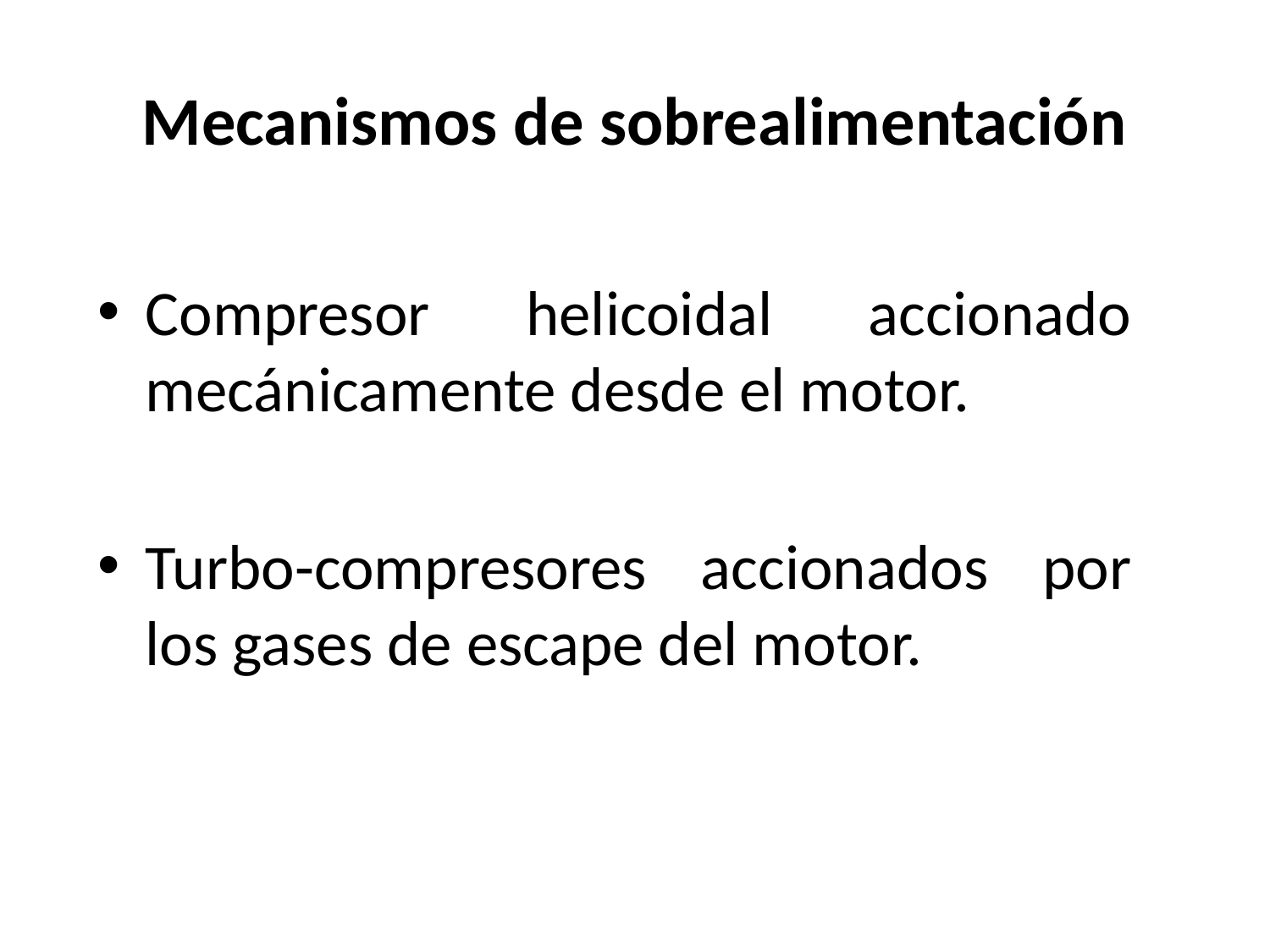

# Mecanismos de sobrealimentación
Compresor helicoidal accionado mecánicamente desde el motor.

Turbo-compresores accionados por los gases de escape del motor.